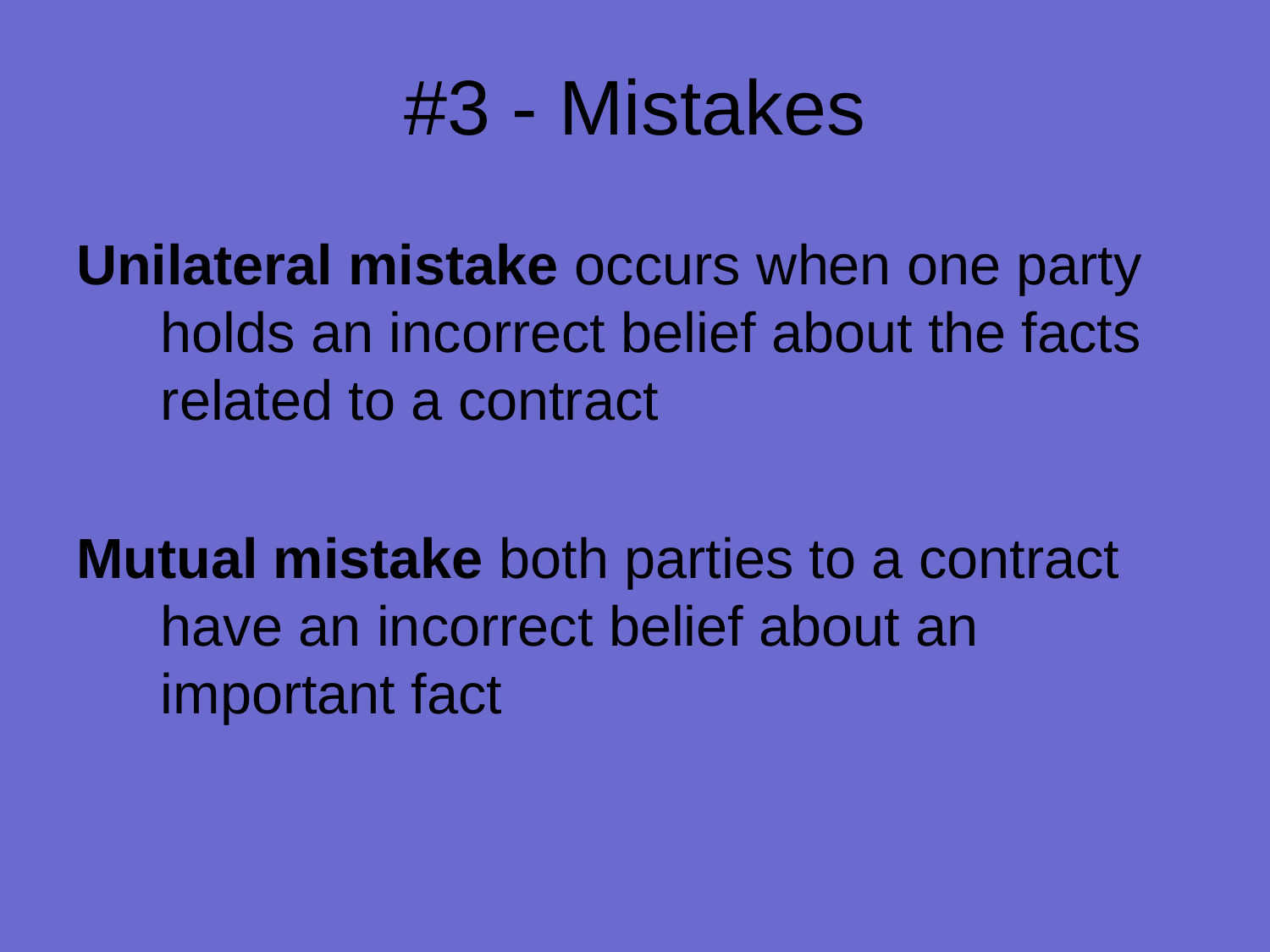

# #3 - Mistakes
Unilateral mistake occurs when one party holds an incorrect belief about the facts related to a contract

Mutual mistake both parties to a contract have an incorrect belief about an important fact